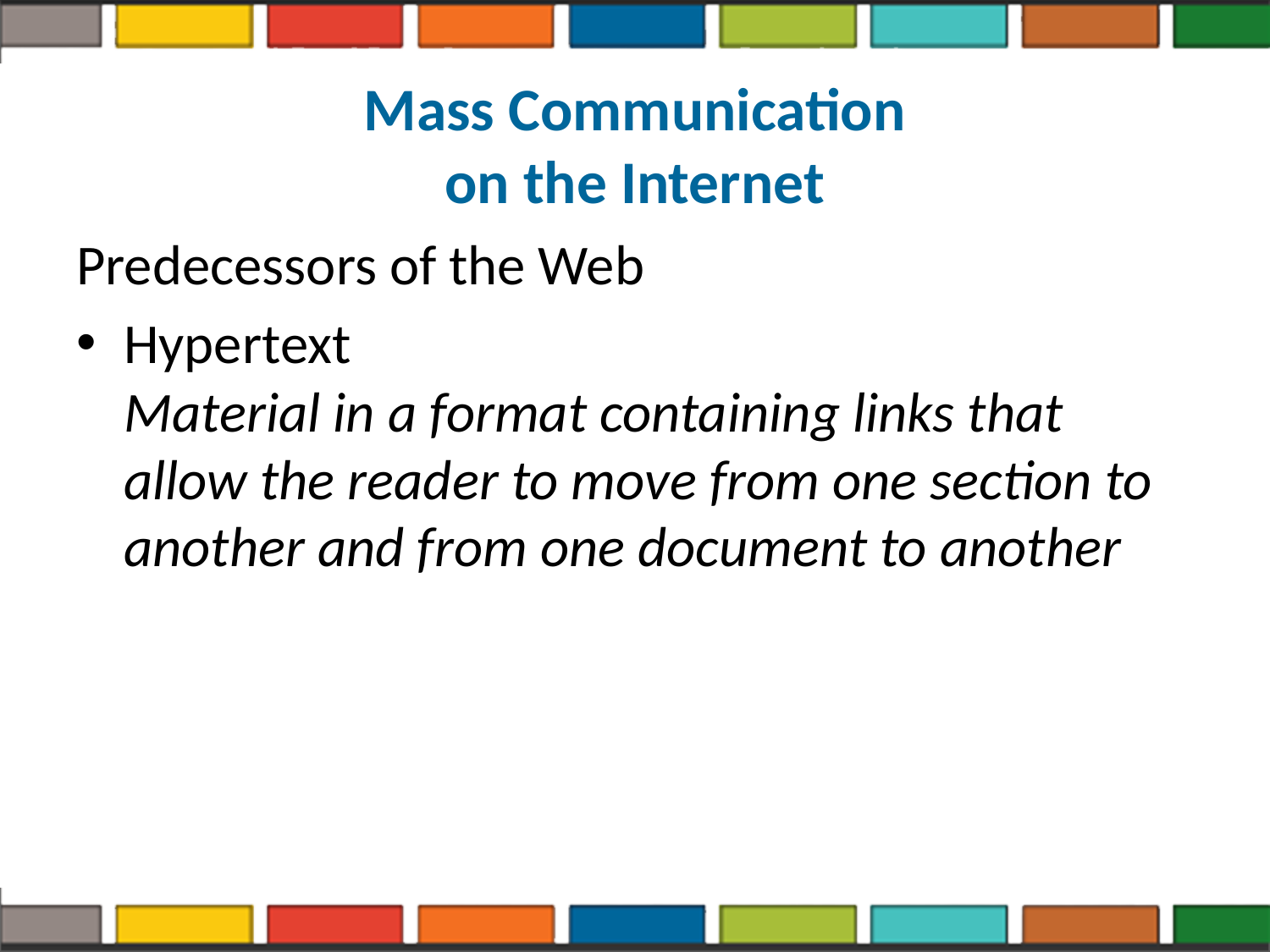

# Mass Communication on the Internet
Predecessors of the Web
Hypertext
Material in a format containing links that allow the reader to move from one section to another and from one document to another